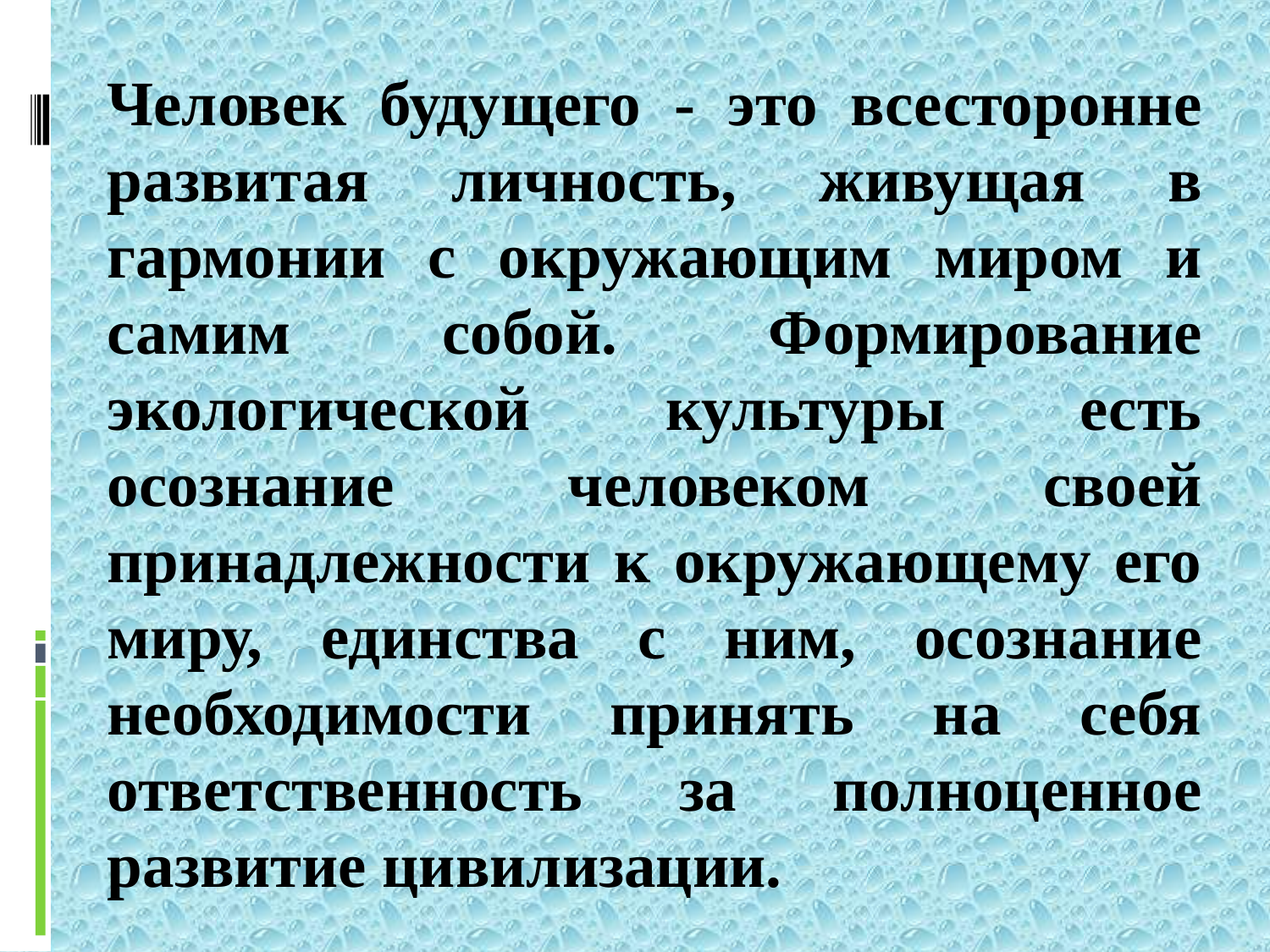

Человек будущего - это всесторонне развитая личность, живущая в гармонии с окружающим миром и самим собой. Формирование экологической культуры есть осознание человеком своей принадлежности к окружающему его миру, единства с ним, осознание необходимости принять на себя ответственность за полноценное развитие цивилизации.